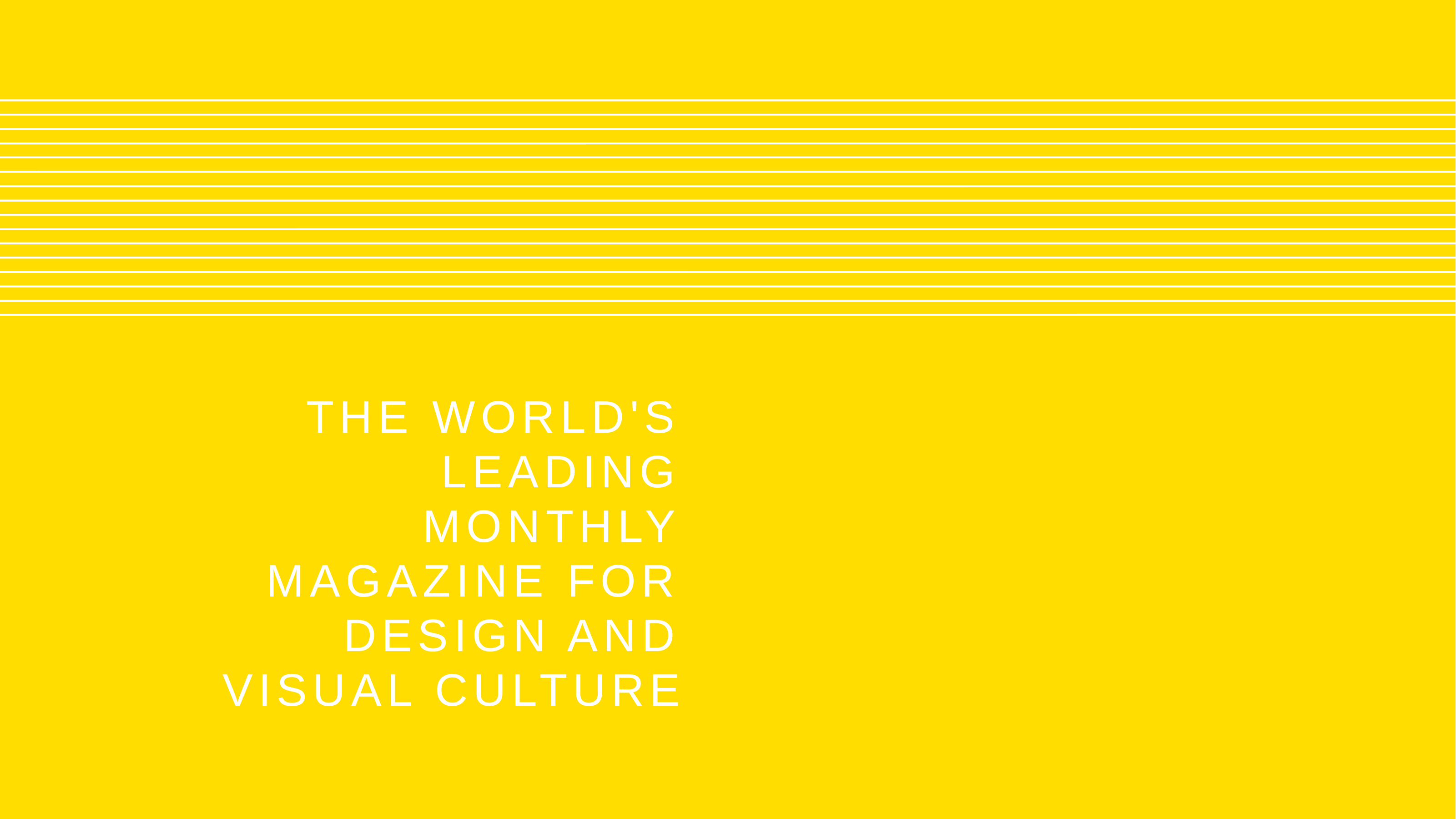

THE WORLD'S LEADING MONTHLY MAGAZINE FOR DESIGN AND VISUAL CULTURE